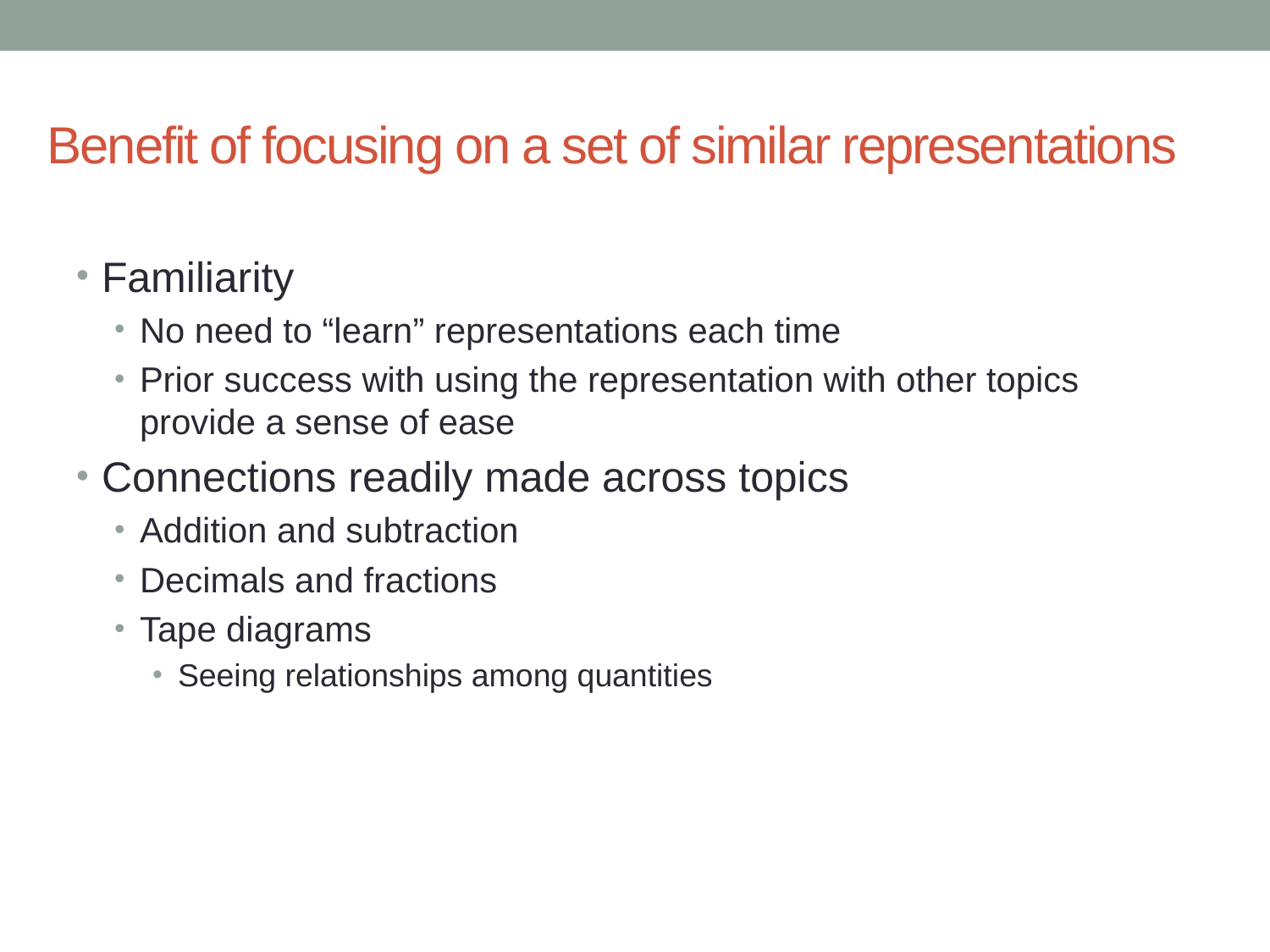

# Benefit of focusing on a set of similar representations
Familiarity
No need to “learn” representations each time
Prior success with using the representation with other topics provide a sense of ease
Connections readily made across topics
Addition and subtraction
Decimals and fractions
Tape diagrams
Seeing relationships among quantities